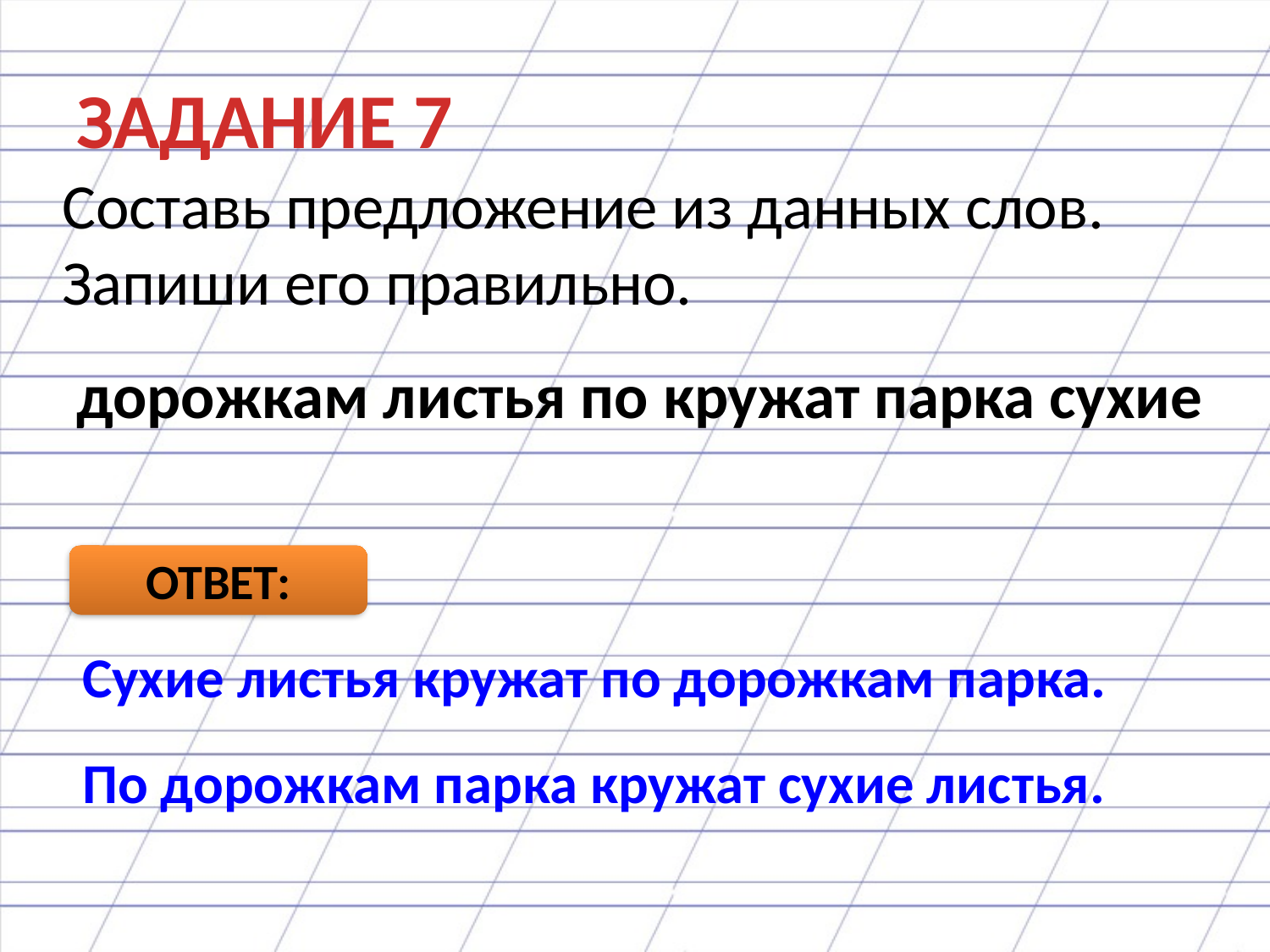

# ЗАДАНИЕ 7
Составь предложение из данных слов. Запиши его правильно.

дорожкам листья по кружат парка сухие
ОТВЕТ:
Сухие листья кружат по дорожкам парка.

По дорожкам парка кружат сухие листья.